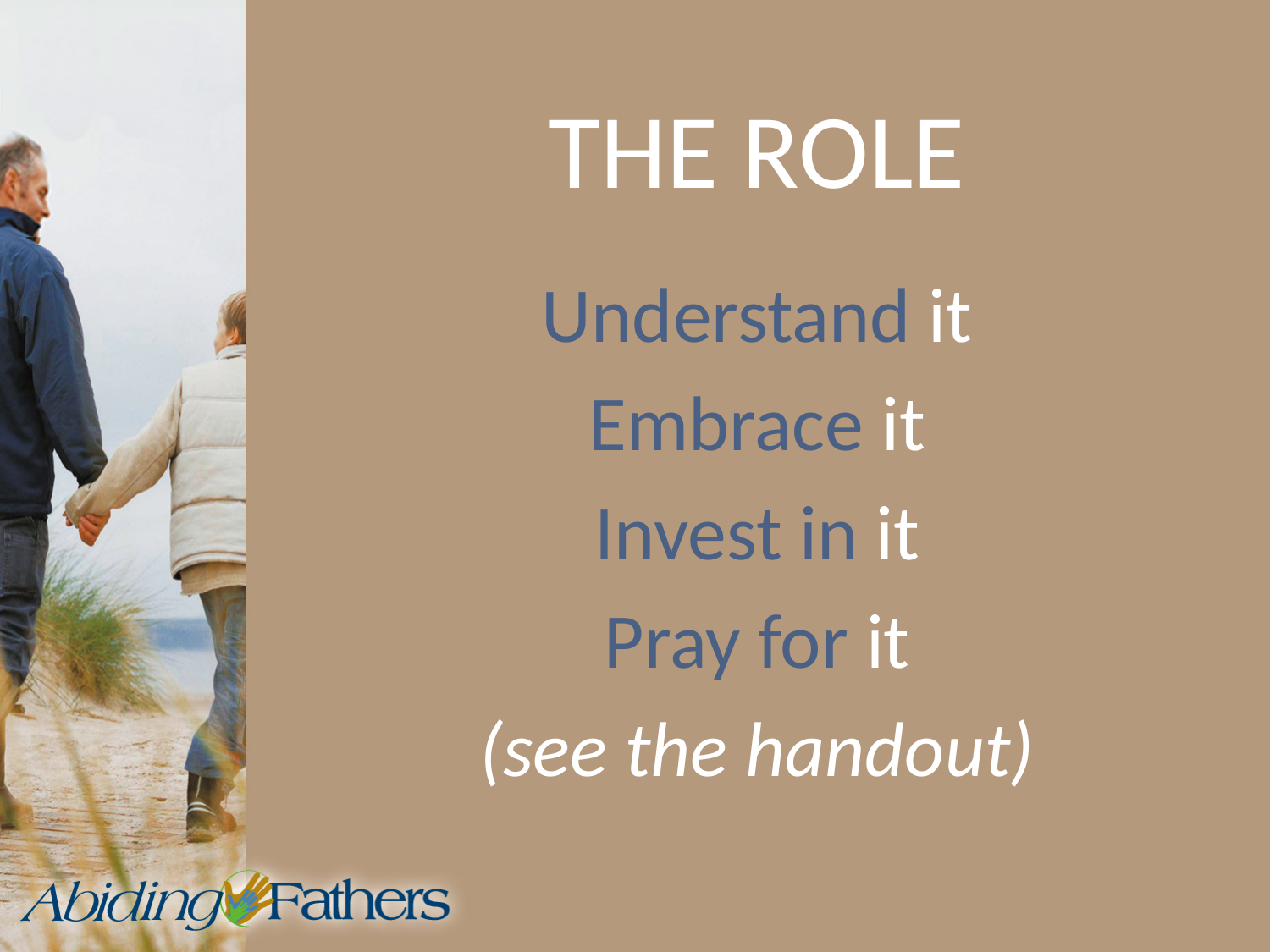

# THE ROLE
Understand it
Embrace it
Invest in it
Pray for it
(see the handout)